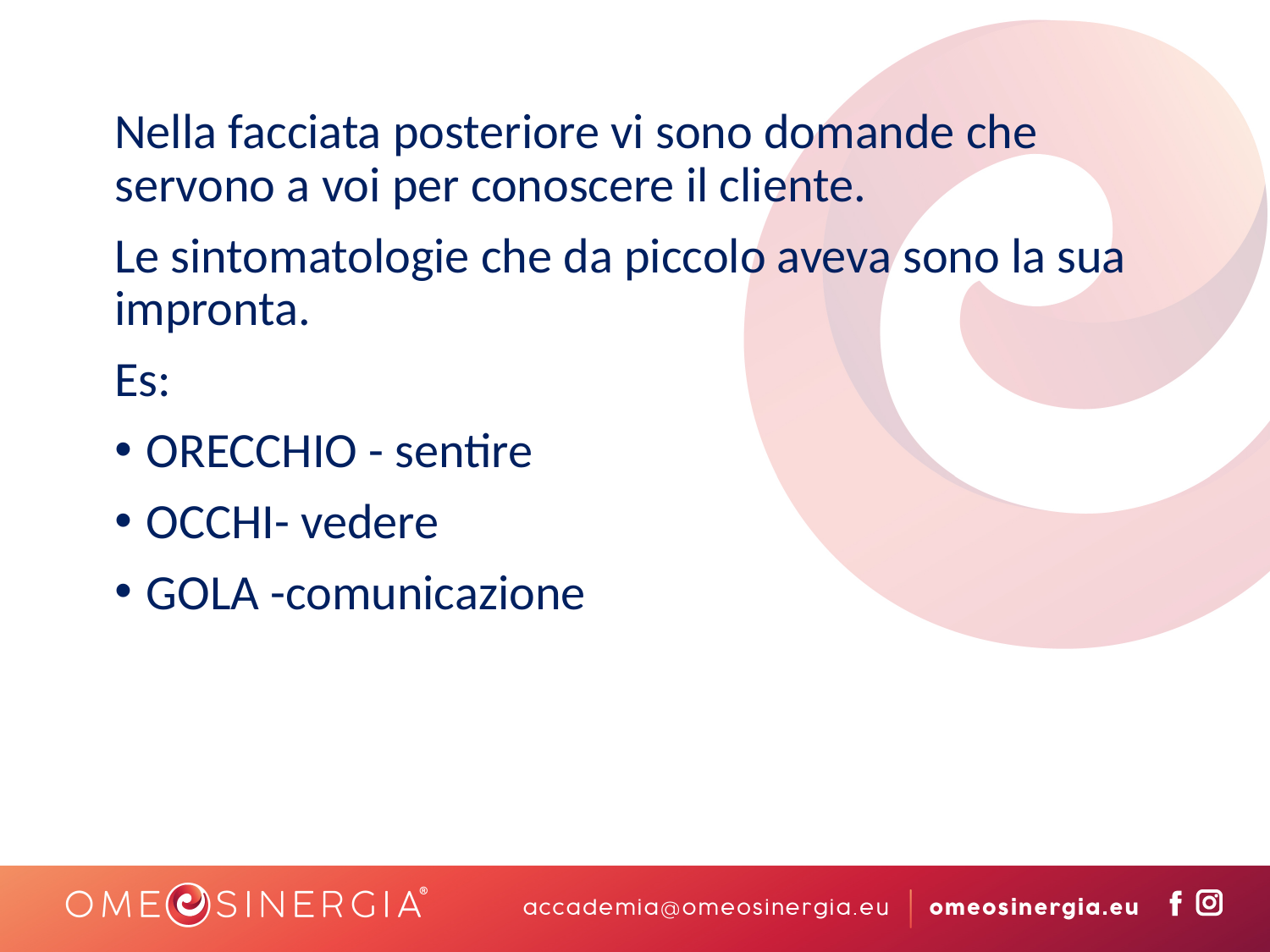

Nella facciata posteriore vi sono domande che servono a voi per conoscere il cliente.
Le sintomatologie che da piccolo aveva sono la sua impronta.
Es:
ORECCHIO - sentire
OCCHI- vedere
GOLA -comunicazione